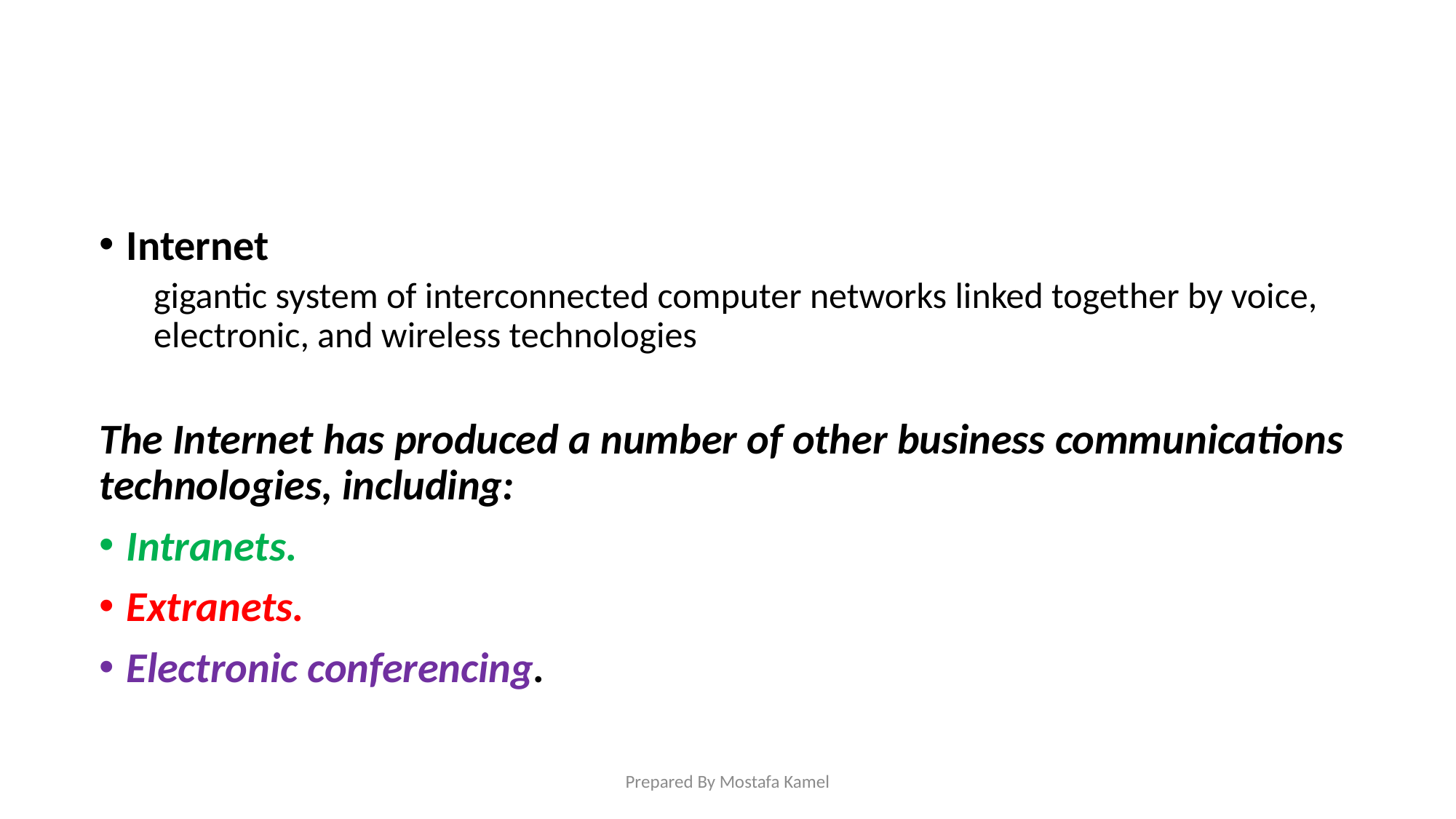

Internet
gigantic system of interconnected computer networks linked together by voice, electronic, and wireless technologies

The Internet has produced a number of other business communications technologies, including:
Intranets.
Extranets.
Electronic conferencing.

Prepared By Mostafa Kamel